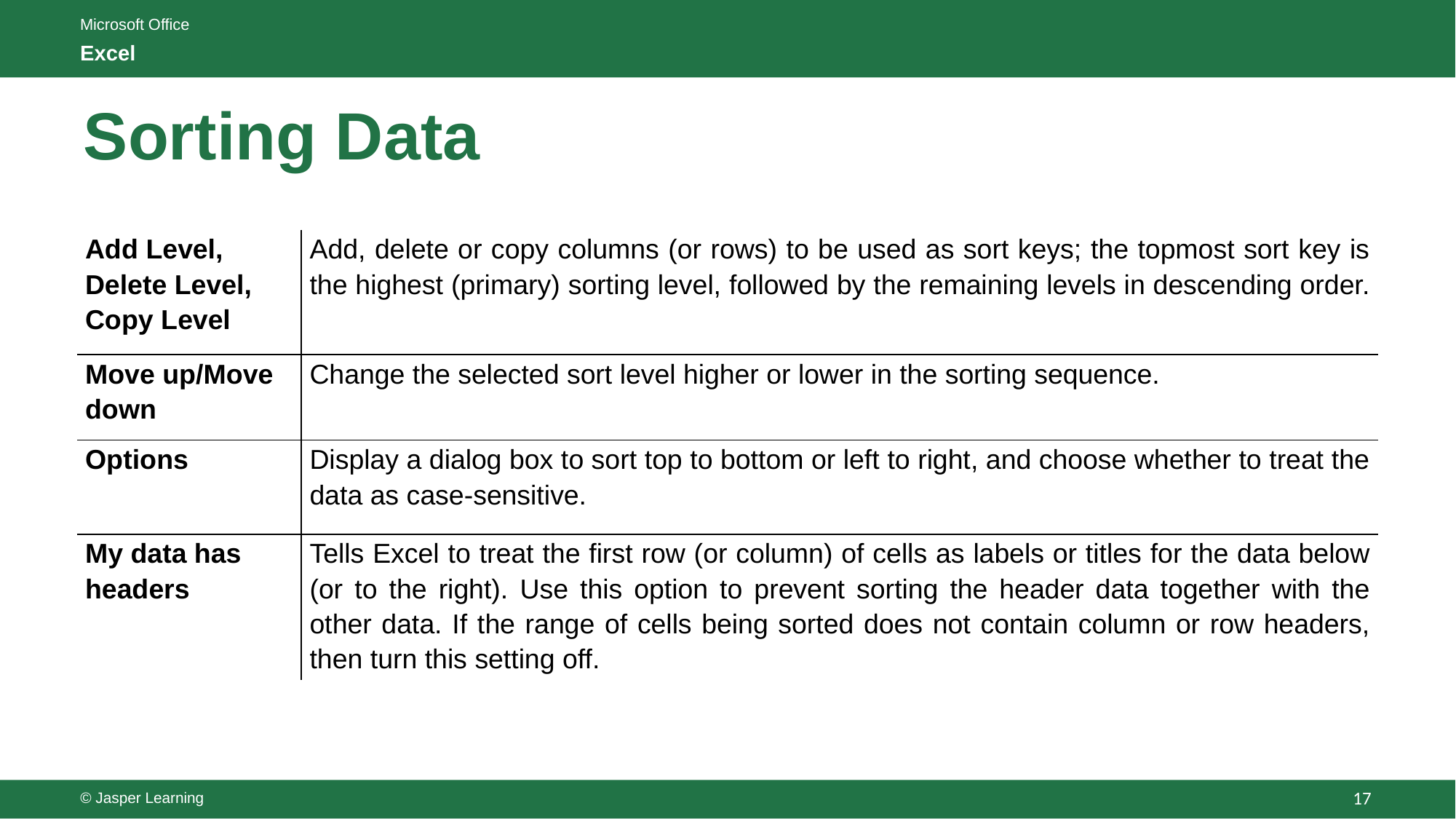

# Sorting Data
| Add Level, Delete Level, Copy Level | Add, delete or copy columns (or rows) to be used as sort keys; the topmost sort key is the highest (primary) sorting level, followed by the remaining levels in descending order. |
| --- | --- |
| Move up/Move down | Change the selected sort level higher or lower in the sorting sequence. |
| Options | Display a dialog box to sort top to bottom or left to right, and choose whether to treat the data as case-sensitive. |
| My data has headers | Tells Excel to treat the first row (or column) of cells as labels or titles for the data below (or to the right). Use this option to prevent sorting the header data together with the other data. If the range of cells being sorted does not contain column or row headers, then turn this setting off. |
© Jasper Learning
17